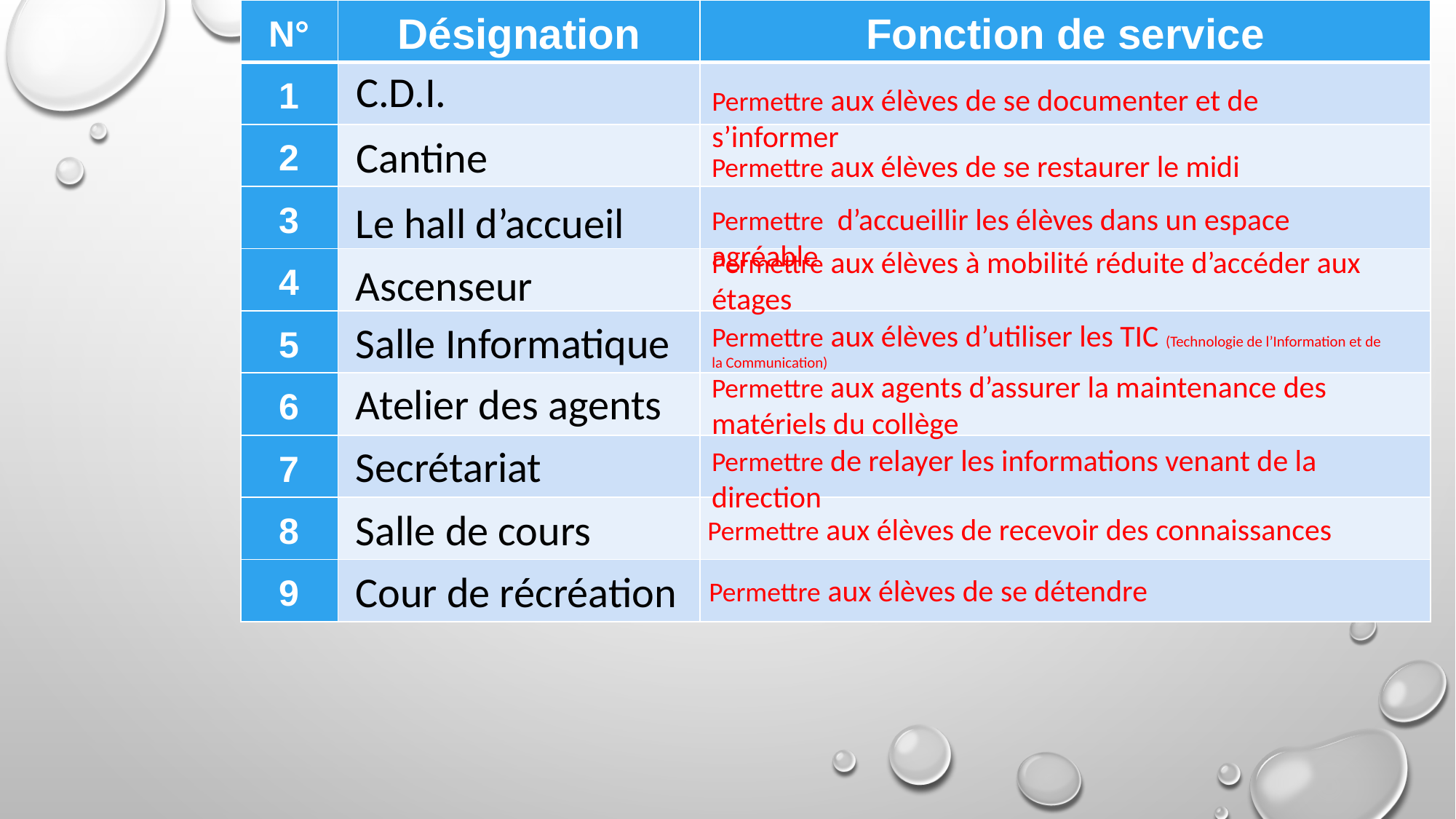

| N° | Désignation | Fonction de service |
| --- | --- | --- |
| 1 |  |  |
| 2 |  |  |
| 3 |  |  |
| 4 |  |  |
| 5 |  |  |
| 6 |  |  |
| 7 |  |  |
| 8 |  |  |
| 9 |  |  |
C.D.I.
Permettre aux élèves de se documenter et de s’informer
Cantine
Permettre aux élèves de se restaurer le midi
Le hall d’accueil
Permettre  d’accueillir les élèves dans un espace agréable
Permettre aux élèves à mobilité réduite d’accéder aux  étages
Ascenseur
Salle Informatique
Permettre aux élèves d’utiliser les TIC (Technologie de l’Information et de la Communication)
Permettre aux agents d’assurer la maintenance des matériels du collège
Atelier des agents
Secrétariat
Permettre de relayer les informations venant de la direction
Salle de cours
Permettre aux élèves de recevoir des connaissances
Cour de récréation
Permettre aux élèves de se détendre